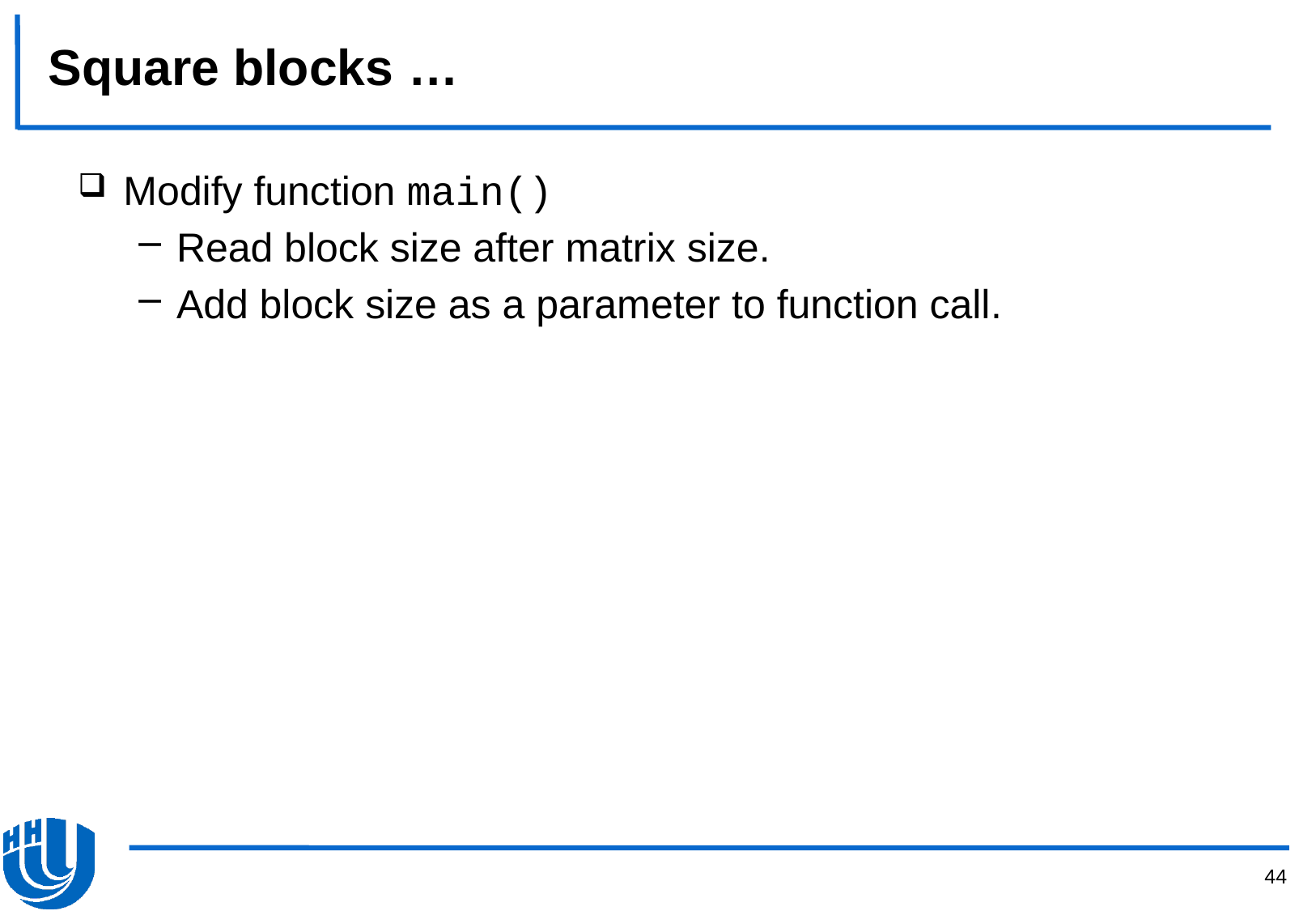

# Square blocks …
Modify function main()
Read block size after matrix size.
Add block size as a parameter to function call.